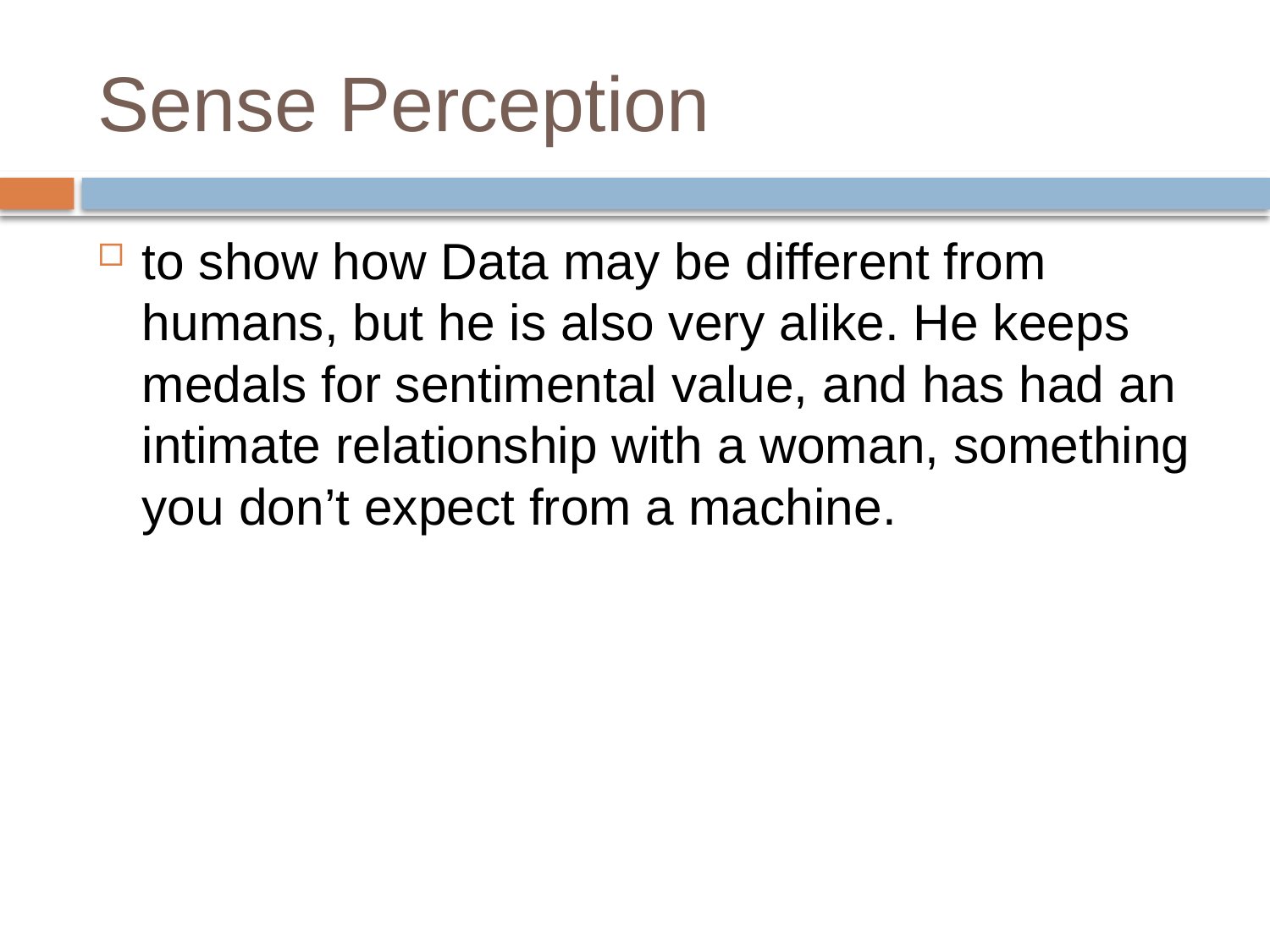

# Sense Perception
to show how Data may be different from humans, but he is also very alike. He keeps medals for sentimental value, and has had an intimate relationship with a woman, something you don’t expect from a machine.